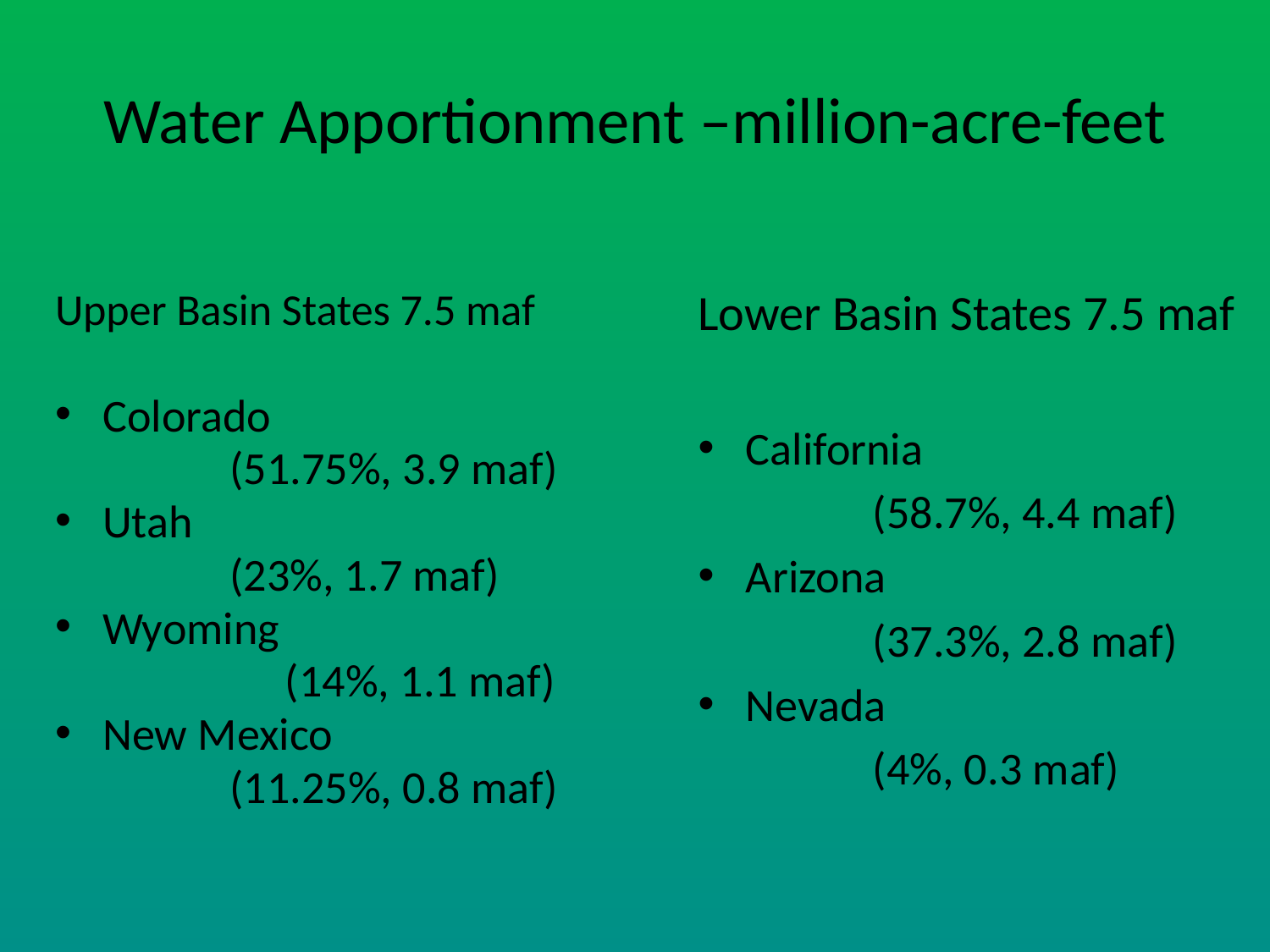

# Water Apportionment –million-acre-feet
Lower Basin States 7.5 maf

California
		(58.7%, 4.4 maf)
Arizona
		(37.3%, 2.8 maf)
Nevada
		(4%, 0.3 maf)
Upper Basin States 7.5 maf

Colorado
		(51.75%, 3.9 maf)
Utah
		(23%, 1.7 maf)
Wyoming
		(14%, 1.1 maf)
New Mexico
		(11.25%, 0.8 maf)